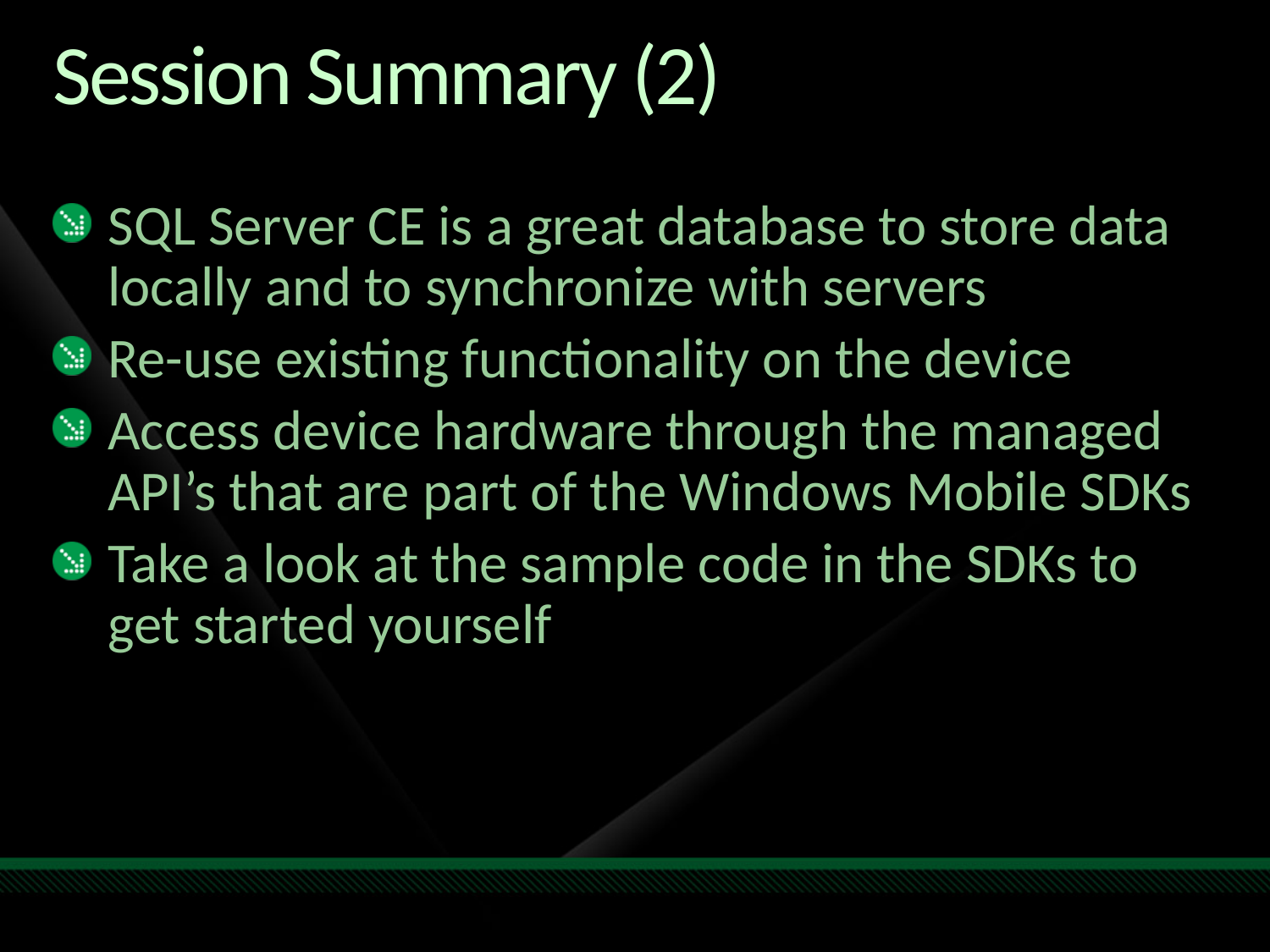

# Session Summary (2)
SQL Server CE is a great database to store data locally and to synchronize with servers
Re-use existing functionality on the device
Access device hardware through the managed API’s that are part of the Windows Mobile SDKs
Take a look at the sample code in the SDKs to get started yourself